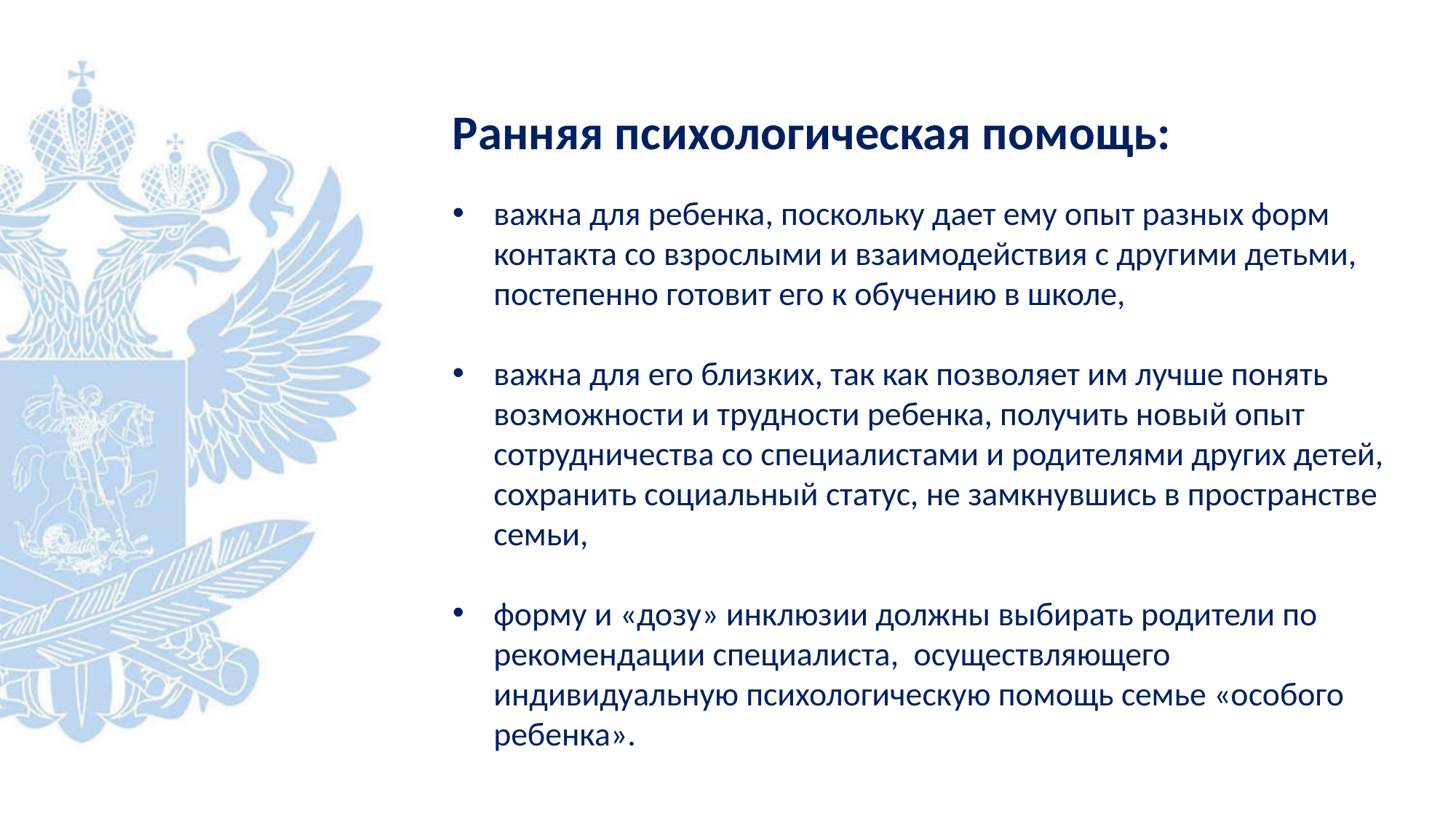

Ранняя психологическая помощь:

важна для ребенка, поскольку дает ему опыт разных форм контакта со взрослыми и взаимодействия с другими детьми, постепенно готовит его к обучению в школе,

важна для его близких, так как позволяет им лучше понять возможности и трудности ребенка, получить новый опыт сотрудничества со специалистами и родителями других детей, сохранить социальный статус, не замкнувшись в пространстве семьи,

форму и «дозу» инклюзии должны выбирать родители по рекомендации специалиста,  осуществляющего индивидуальную психологическую помощь семье «особого ребенка».